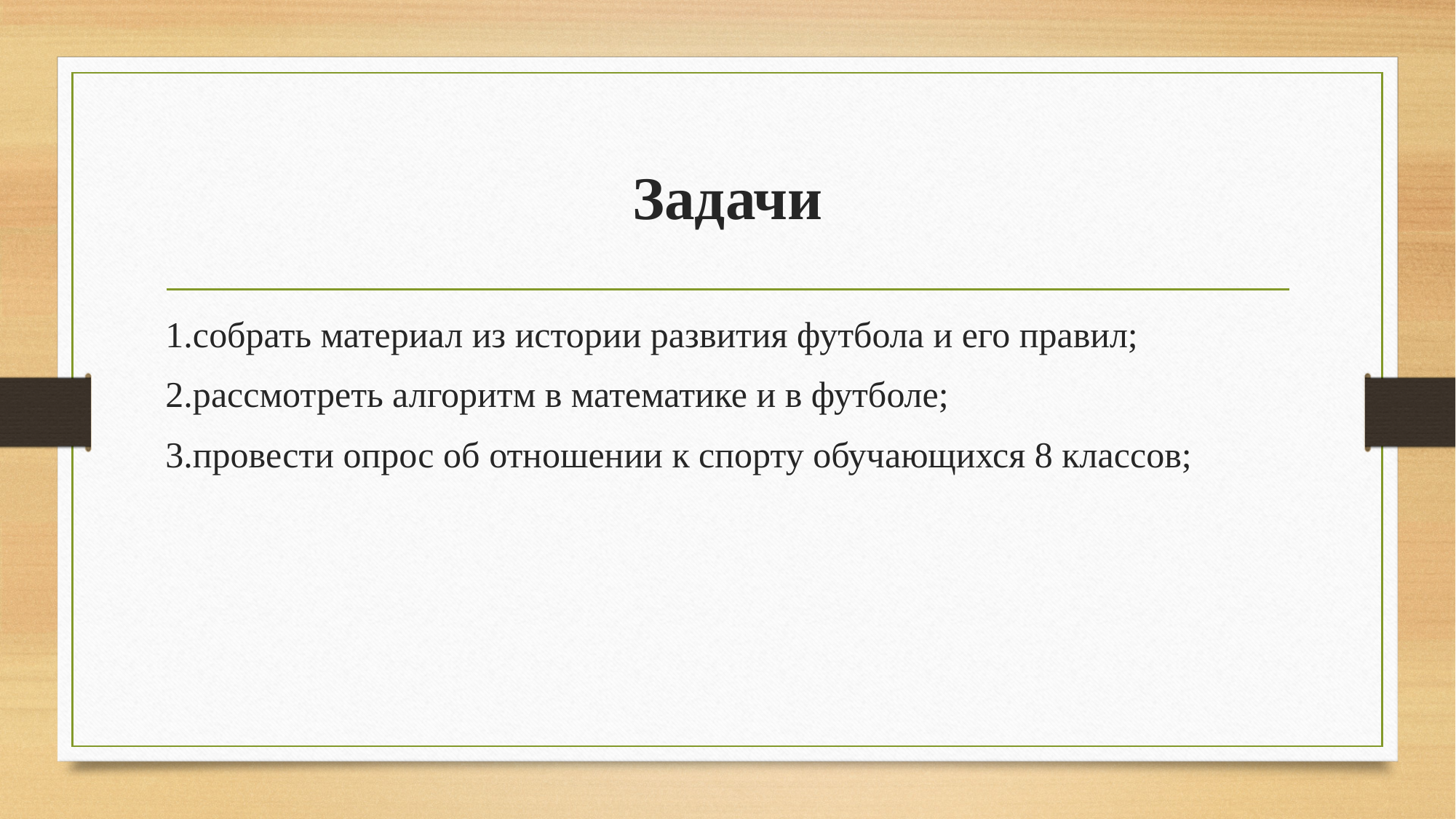

# Задачи
1.собрать материал из истории развития футбола и его правил;
2.рассмотреть алгоритм в математике и в футболе;
3.провести опрос об отношении к спорту обучающихся 8 классов;